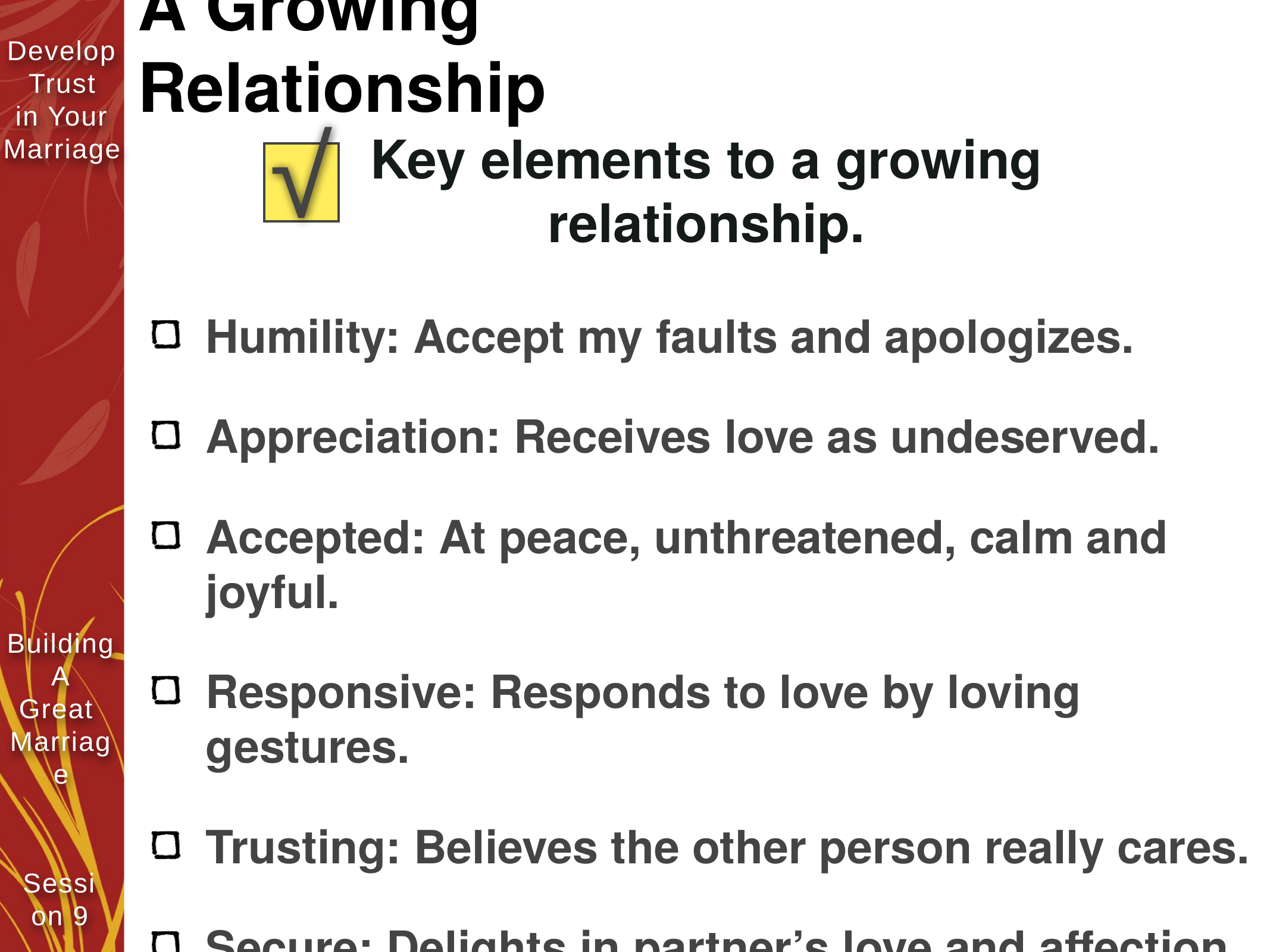

# A Growing Relationship
√

Key elements to a growing relationship.
Humility: Accept my faults and apologizes.
Appreciation: Receives love as undeserved.
Accepted: At peace, unthreatened, calm and joyful.
Responsive: Responds to love by loving gestures.
Trusting: Believes the other person really cares.
Secure: Delights in partner’s love and affection.